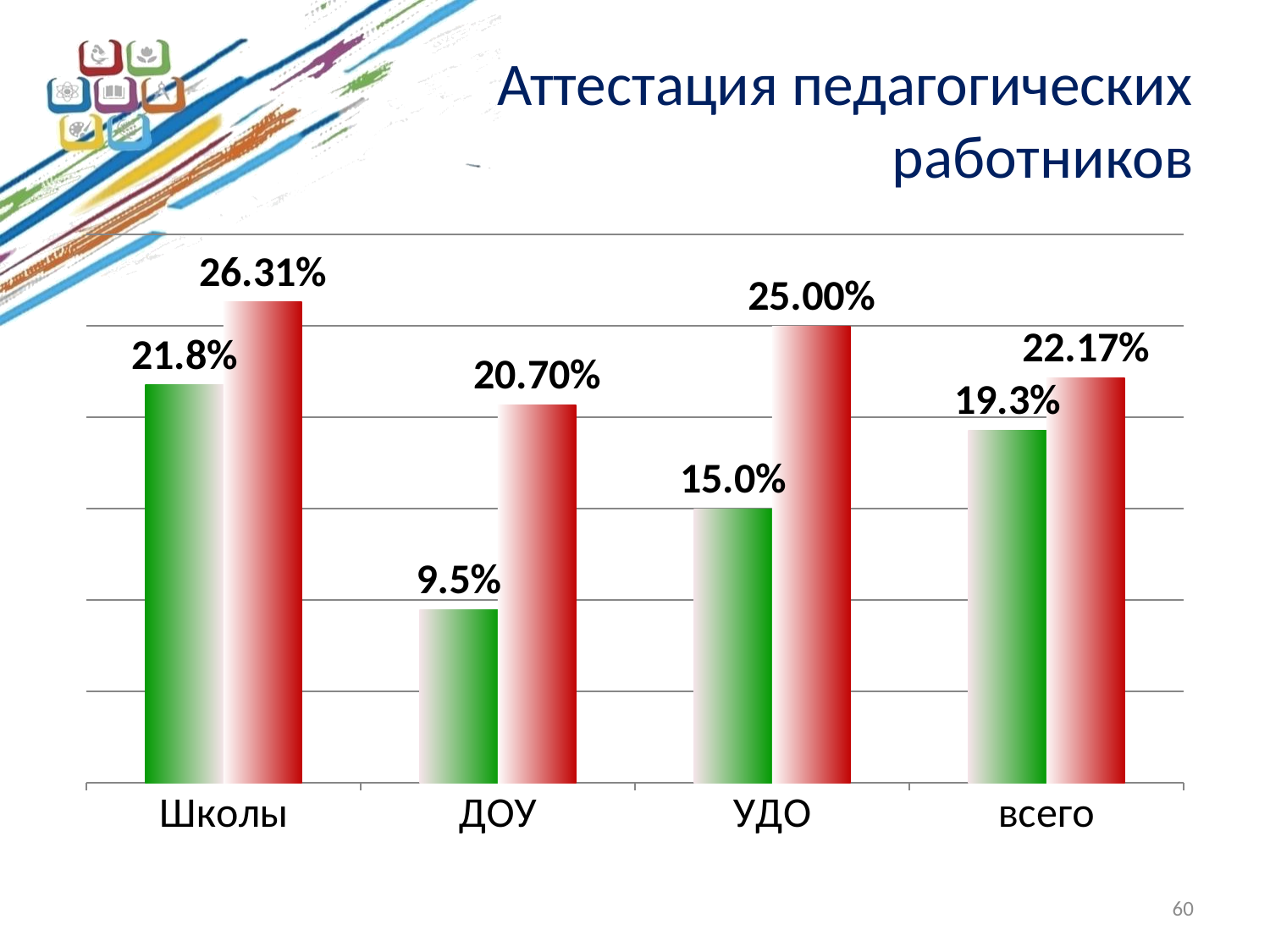

# Аттестация педагогических работников

### Chart

| Category | 2013 | 2014 |
|---|---|---|
| Школы | 0.2180000000000001 | 0.2631 |
| ДОУ | 0.09500000000000004 | 0.2070000000000001 |
| УДО | 0.1500000000000001 | 0.25 |
| всего | 0.193 | 0.2217 |
60